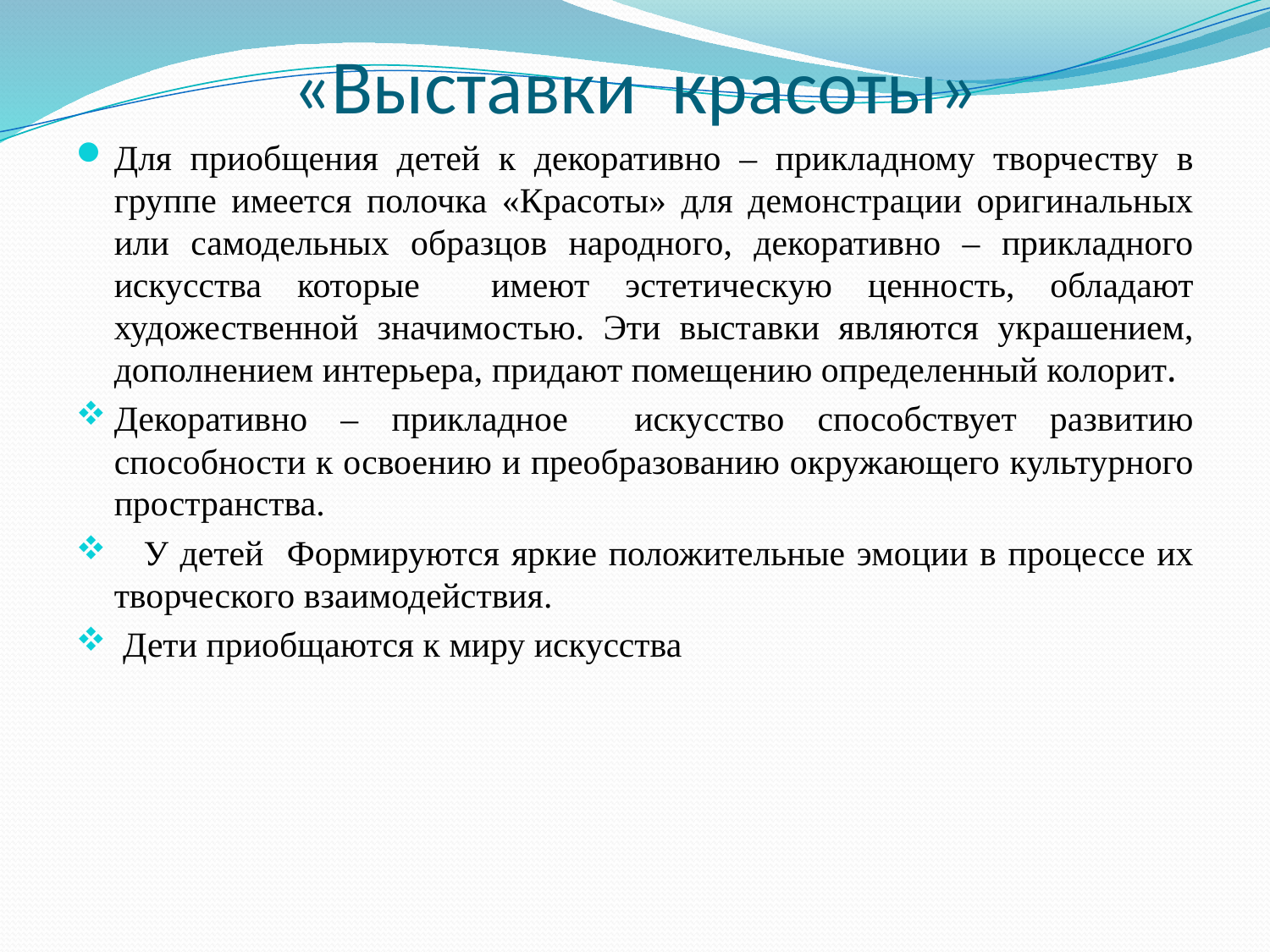

# «Выставки  красоты»
Для приобщения детей к декоративно – прикладному творчеству в группе имеется полочка «Красоты» для демонстрации оригинальных или самодельных образцов народного, декоративно – прикладного искусства которые  имеют эстетическую ценность, обладают художественной значимостью. Эти выставки являются украшением, дополнением интерьера, придают помещению определенный колорит.
Декоративно – прикладное  искусство способствует развитию способности к освоению и преобразованию окружающего культурного пространства.
   У детей  Формируются яркие положительные эмоции в процессе их творческого взаимодействия.
 Дети приобщаются к миру искусства